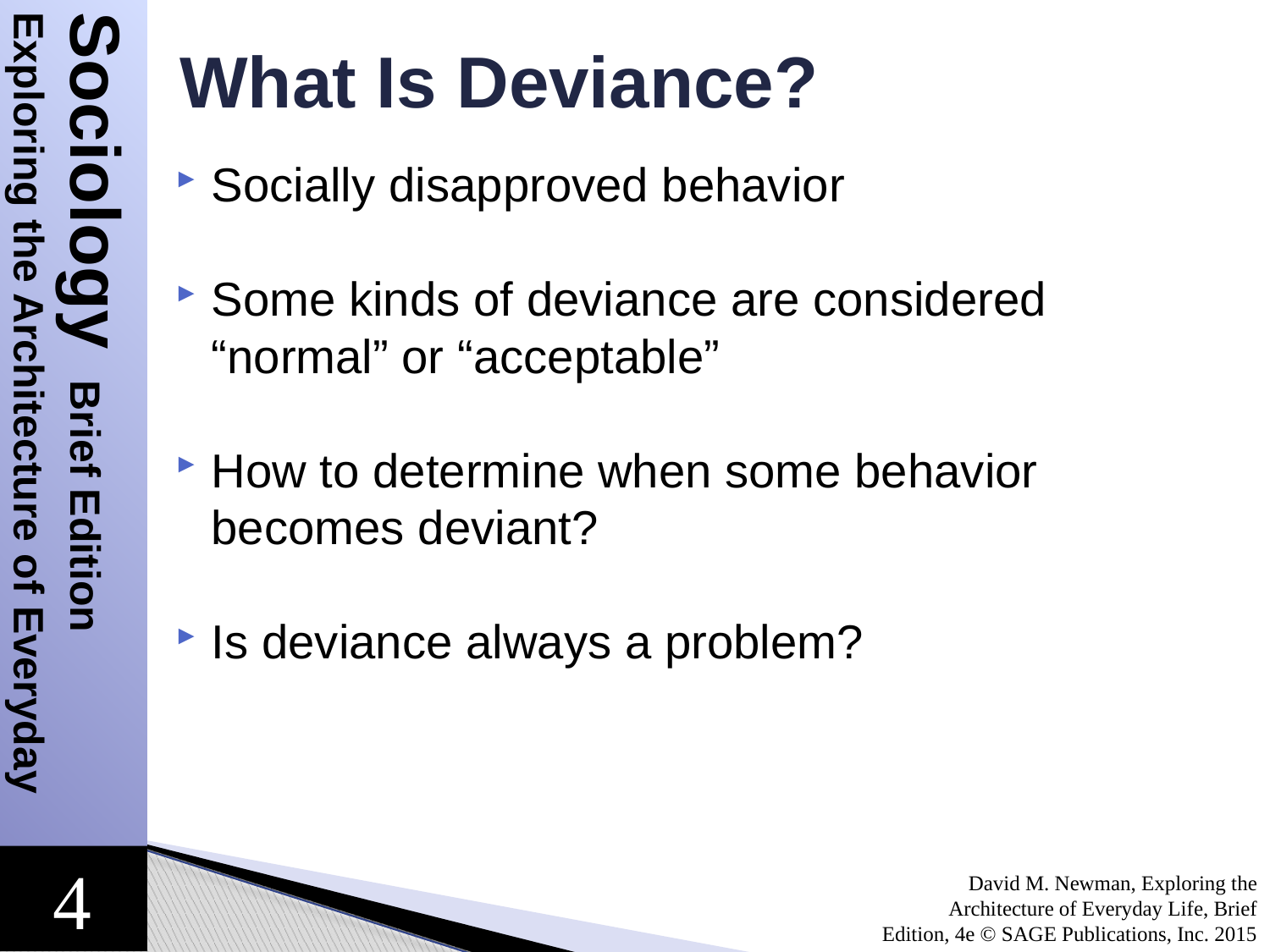

# What Is Deviance?
Socially disapproved behavior

Some kinds of deviance are considered “normal” or “acceptable”

How to determine when some behavior becomes deviant?

Is deviance always a problem?
David M. Newman, Exploring the Architecture of Everyday Life, Brief Edition, 4e © SAGE Publications, Inc. 2015